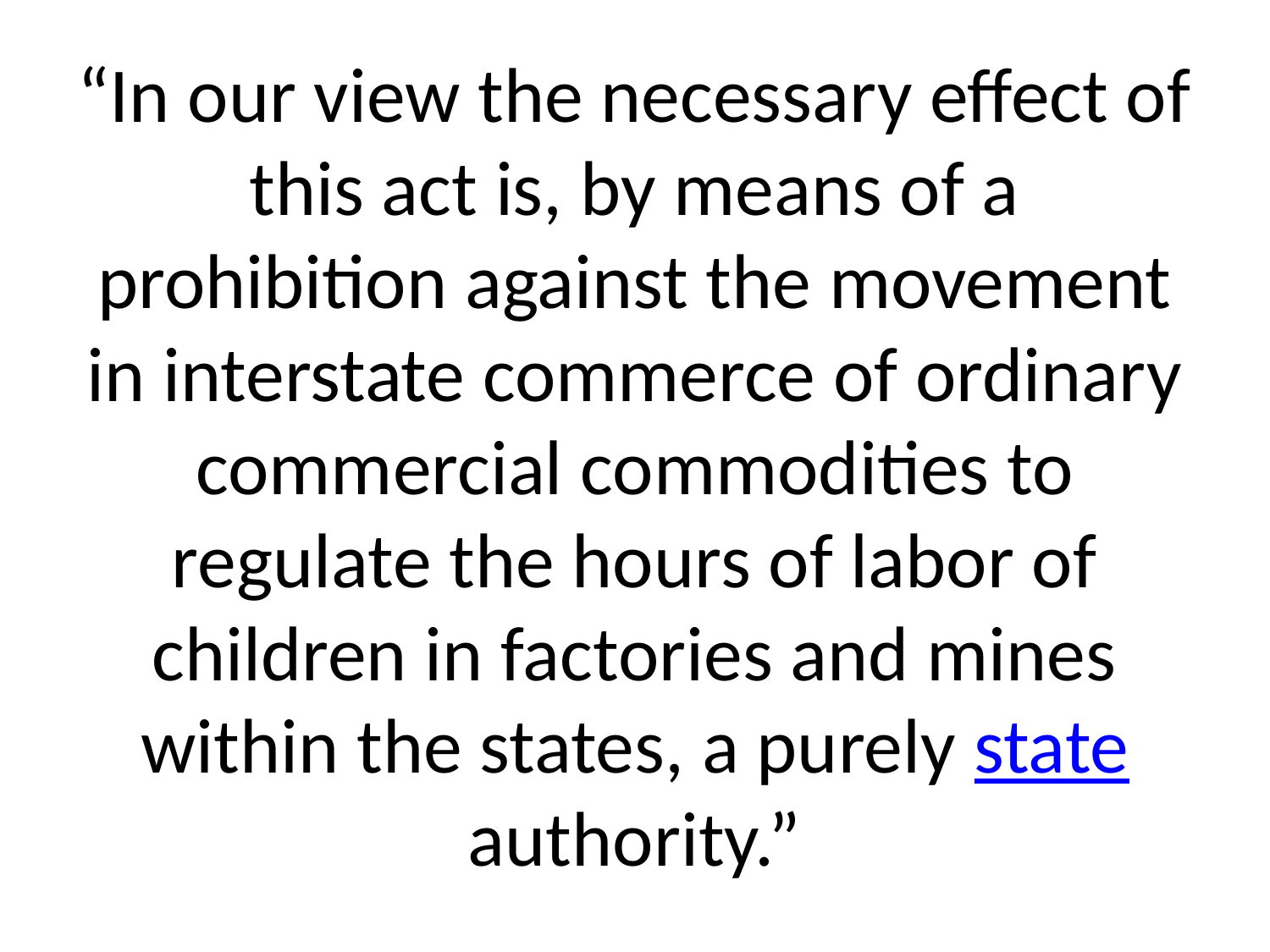

# “In our view the necessary effect of this act is, by means of a prohibition against the movement in interstate commerce of ordinary commercial commodities to regulate the hours of labor of children in factories and mines within the states, a purely state authority.”